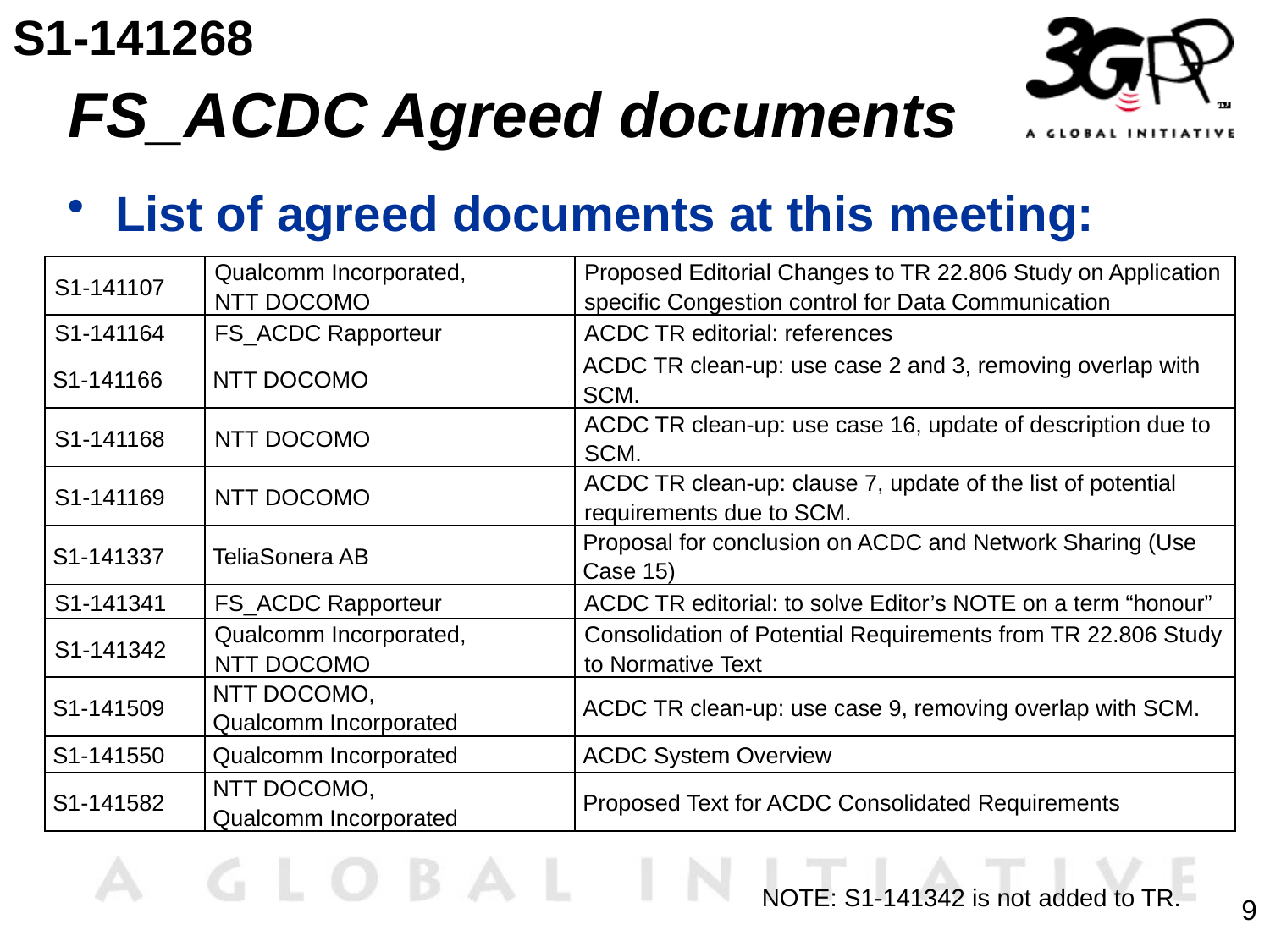

S1-141268
# FS_ACDC Agreed documents
List of agreed documents at this meeting:

| S1-141107 | Qualcomm Incorporated, NTT DOCOMO | Proposed Editorial Changes to TR 22.806 Study on Application specific Congestion control for Data Communication |
| --- | --- | --- |
| S1-141164 | FS\_ACDC Rapporteur | ACDC TR editorial: references |
| S1-141166 | NTT DOCOMO | ACDC TR clean-up: use case 2 and 3, removing overlap with SCM. |
| S1-141168 | NTT DOCOMO | ACDC TR clean-up: use case 16, update of description due to SCM. |
| S1-141169 | NTT DOCOMO | ACDC TR clean-up: clause 7, update of the list of potential requirements due to SCM. |
| S1-141337 | TeliaSonera AB | Proposal for conclusion on ACDC and Network Sharing (Use Case 15) |
| S1-141341 | FS\_ACDC Rapporteur | ACDC TR editorial: to solve Editor’s NOTE on a term “honour” |
| S1-141342 | Qualcomm Incorporated, NTT DOCOMO | Consolidation of Potential Requirements from TR 22.806 Study to Normative Text |
| S1-141509 | NTT DOCOMO, Qualcomm Incorporated | ACDC TR clean-up: use case 9, removing overlap with SCM. |
| S1-141550 | Qualcomm Incorporated | ACDC System Overview |
| S1-141582 | NTT DOCOMO, Qualcomm Incorporated | Proposed Text for ACDC Consolidated Requirements |
NOTE: S1-141342 is not added to TR.
9